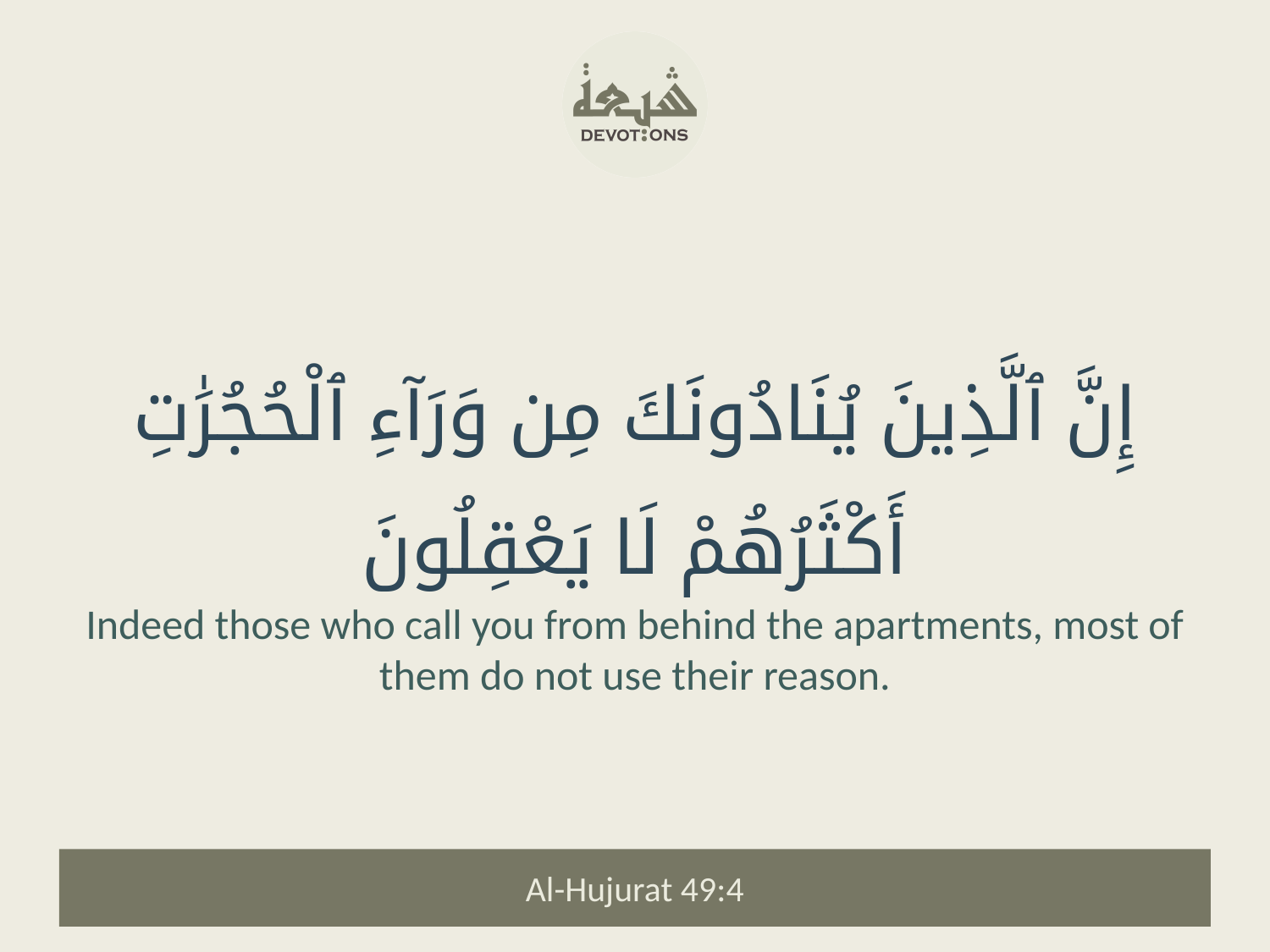

إِنَّ ٱلَّذِينَ يُنَادُونَكَ مِن وَرَآءِ ٱلْحُجُرَٰتِ أَكْثَرُهُمْ لَا يَعْقِلُونَ
Indeed those who call you from behind the apartments, most of them do not use their reason.
Al-Hujurat 49:4